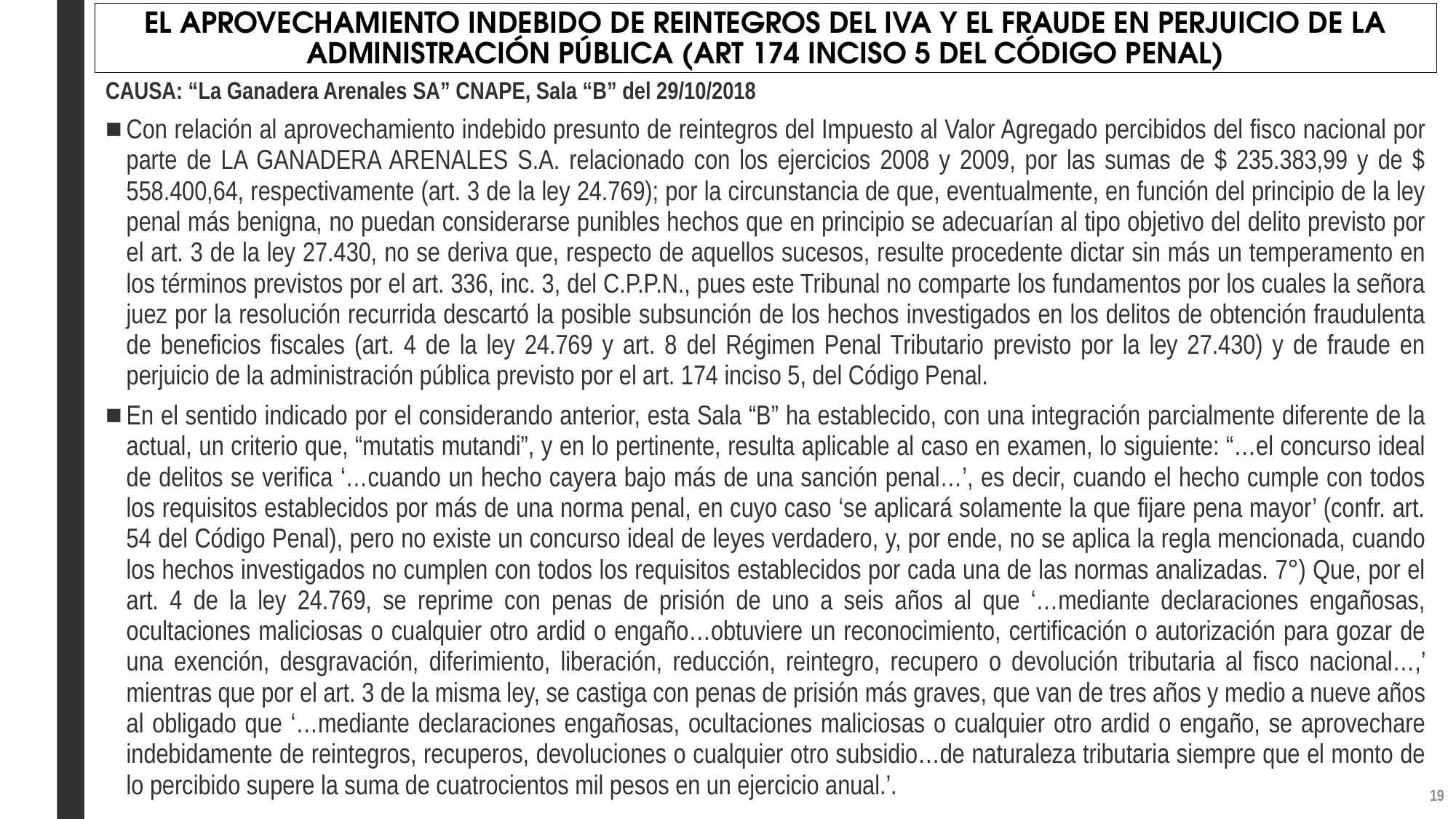

# EL APROVECHAMIENTO INDEBIDO DE REINTEGROS DEL IVA Y EL FRAUDE EN PERJUICIO DE LA ADMINISTRACIÓN PÚBLICA (ART 174 INCISO 5 DEL CÓDIGO PENAL)
CAUSA: “La Ganadera Arenales SA” CNAPE, Sala “B” del 29/10/2018
Con relación al aprovechamiento indebido presunto de reintegros del Impuesto al Valor Agregado percibidos del fisco nacional por parte de LA GANADERA ARENALES S.A. relacionado con los ejercicios 2008 y 2009, por las sumas de $ 235.383,99 y de $ 558.400,64, respectivamente (art. 3 de la ley 24.769); por la circunstancia de que, eventualmente, en función del principio de la ley penal más benigna, no puedan considerarse punibles hechos que en principio se adecuarían al tipo objetivo del delito previsto por el art. 3 de la ley 27.430, no se deriva que, respecto de aquellos sucesos, resulte procedente dictar sin más un temperamento en los términos previstos por el art. 336, inc. 3, del C.P.P.N., pues este Tribunal no comparte los fundamentos por los cuales la señora juez por la resolución recurrida descartó la posible subsunción de los hechos investigados en los delitos de obtención fraudulenta de beneficios fiscales (art. 4 de la ley 24.769 y art. 8 del Régimen Penal Tributario previsto por la ley 27.430) y de fraude en perjuicio de la administración pública previsto por el art. 174 inciso 5, del Código Penal.
En el sentido indicado por el considerando anterior, esta Sala “B” ha establecido, con una integración parcialmente diferente de la actual, un criterio que, “mutatis mutandi”, y en lo pertinente, resulta aplicable al caso en examen, lo siguiente: “…el concurso ideal de delitos se verifica ‘…cuando un hecho cayera bajo más de una sanción penal…’, es decir, cuando el hecho cumple con todos los requisitos establecidos por más de una norma penal, en cuyo caso ‘se aplicará solamente la que fijare pena mayor’ (confr. art. 54 del Código Penal), pero no existe un concurso ideal de leyes verdadero, y, por ende, no se aplica la regla mencionada, cuando los hechos investigados no cumplen con todos los requisitos establecidos por cada una de las normas analizadas. 7°) Que, por el art. 4 de la ley 24.769, se reprime con penas de prisión de uno a seis años al que ‘…mediante declaraciones engañosas, ocultaciones maliciosas o cualquier otro ardid o engaño…obtuviere un reconocimiento, certificación o autorización para gozar de una exención, desgravación, diferimiento, liberación, reducción, reintegro, recupero o devolución tributaria al fisco nacional…,’ mientras que por el art. 3 de la misma ley, se castiga con penas de prisión más graves, que van de tres años y medio a nueve años al obligado que ‘…mediante declaraciones engañosas, ocultaciones maliciosas o cualquier otro ardid o engaño, se aprovechare indebidamente de reintegros, recuperos, devoluciones o cualquier otro subsidio…de naturaleza tributaria siempre que el monto de lo percibido supere la suma de cuatrocientos mil pesos en un ejercicio anual.’.
19